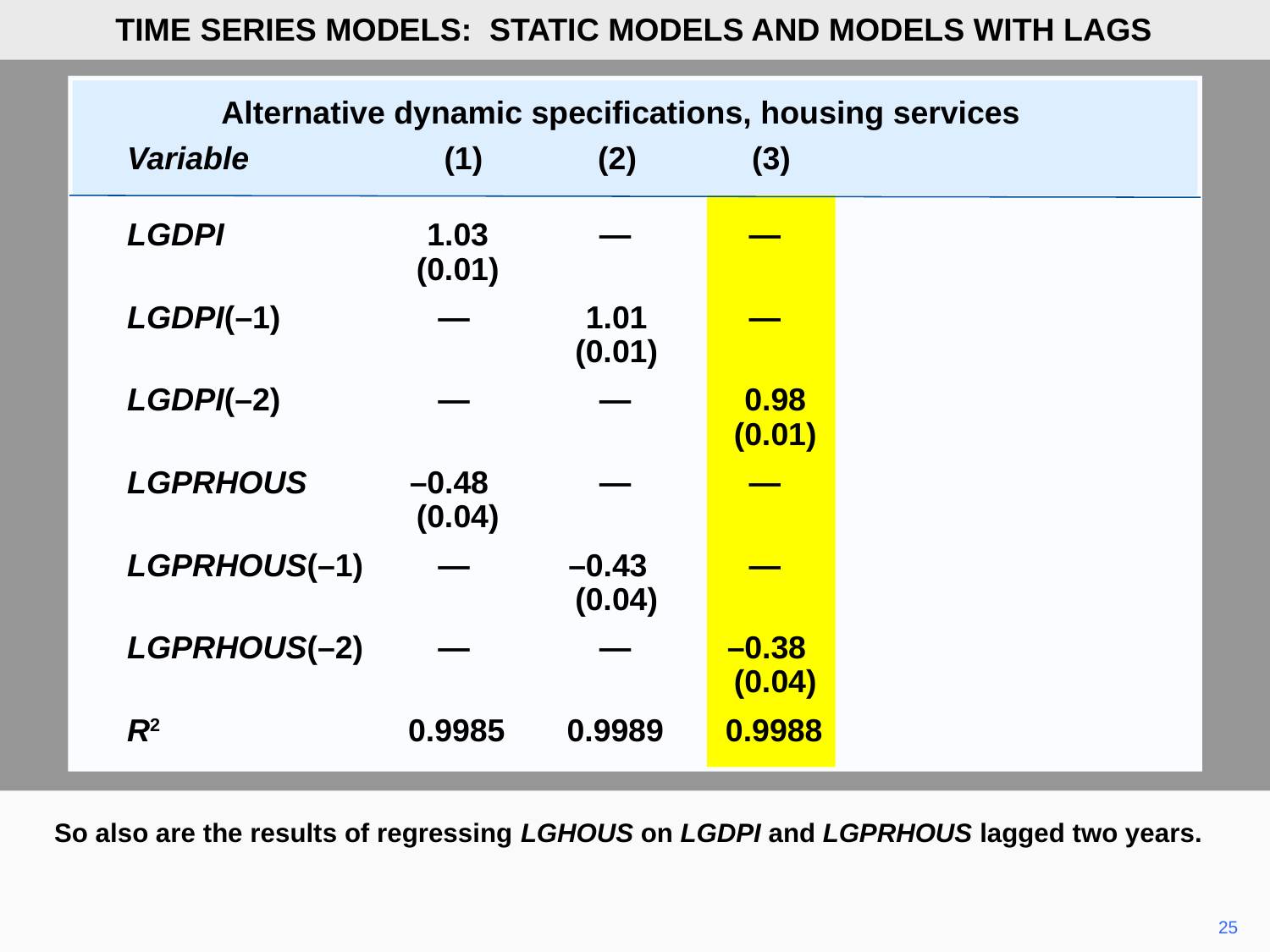

TIME SERIES MODELS:  STATIC MODELS AND MODELS WITH LAGS

Alternative dynamic specifications, housing services
	Variable                      (1)             (2)             (3)
	LGDPI	1.03	—	—
		(0.01)
	LGDPI(–1)	—	1.01	—
			(0.01)
	LGDPI(–2)	—	—	0.98
				(0.01)
	LGPRHOUS	–0.48	—	—
		(0.04)
	LGPRHOUS(–1)	—	–0.43	—
			(0.04)
	LGPRHOUS(–2)	—	—	–0.38
				(0.04)
	R2                            0.9985       0.9989       0.9988

So also are the results of regressing LGHOUS on LGDPI and LGPRHOUS lagged two years.
25